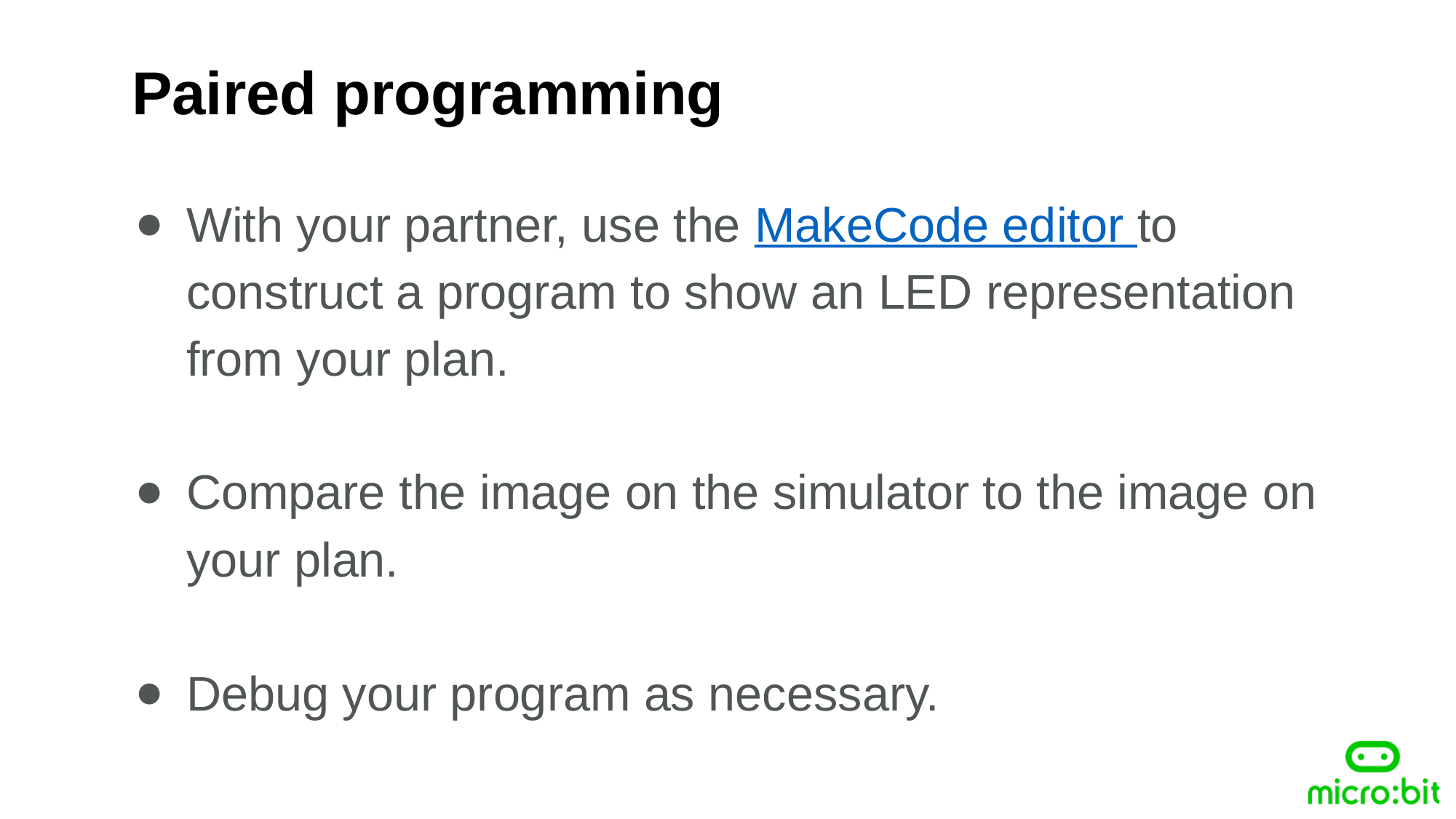

Paired programming

With your partner, use the MakeCode editor to construct a program to show an LED representation from your plan.

Compare the image on the simulator to the image on your plan.

Debug your program as necessary.